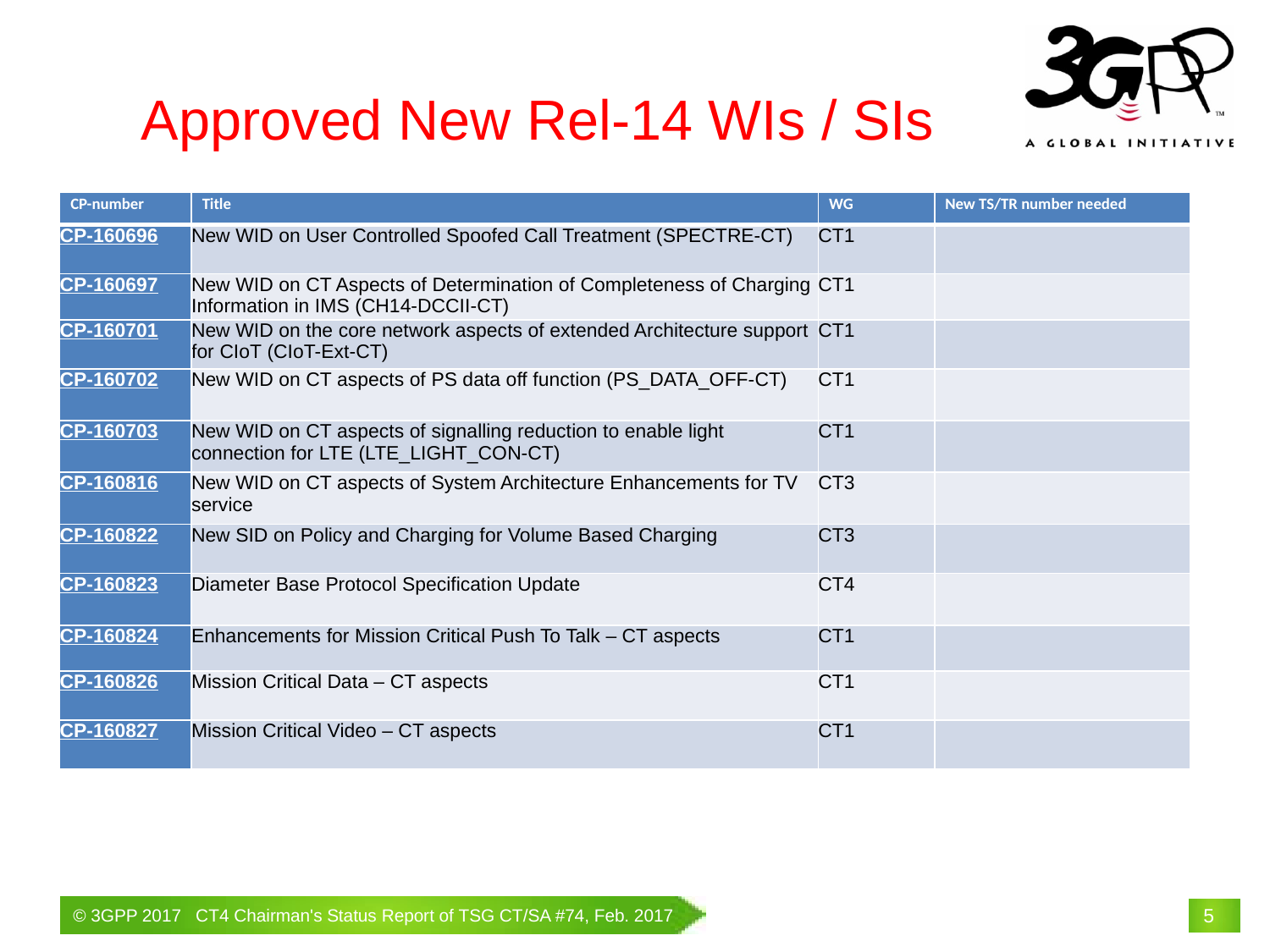

# Approved New Rel-14 WIs / SIs
| CP-number | Title | WG | New TS/TR number needed |
| --- | --- | --- | --- |
| CP-160696 | New WID on User Controlled Spoofed Call Treatment (SPECTRE-CT) | CT1 |  |
| CP-160697 | New WID on CT Aspects of Determination of Completeness of Charging Information in IMS (CH14-DCCII-CT) | CT1 |  |
| CP-160701 | New WID on the core network aspects of extended Architecture support for CIoT (CIoT-Ext-CT) | CT1 |  |
| CP-160702 | New WID on CT aspects of PS data off function (PS\_DATA\_OFF-CT) | CT1 |  |
| CP-160703 | New WID on CT aspects of signalling reduction to enable light connection for LTE (LTE\_LIGHT\_CON-CT) | CT1 |  |
| CP-160816 | New WID on CT aspects of System Architecture Enhancements for TV service | CT3 |  |
| CP-160822 | New SID on Policy and Charging for Volume Based Charging | CT3 |  |
| CP-160823 | Diameter Base Protocol Specification Update | CT4 |  |
| CP-160824 | Enhancements for Mission Critical Push To Talk – CT aspects | CT1 |  |
| CP-160826 | Mission Critical Data – CT aspects | CT1 |  |
| CP-160827 | Mission Critical Video – CT aspects | CT1 |  |